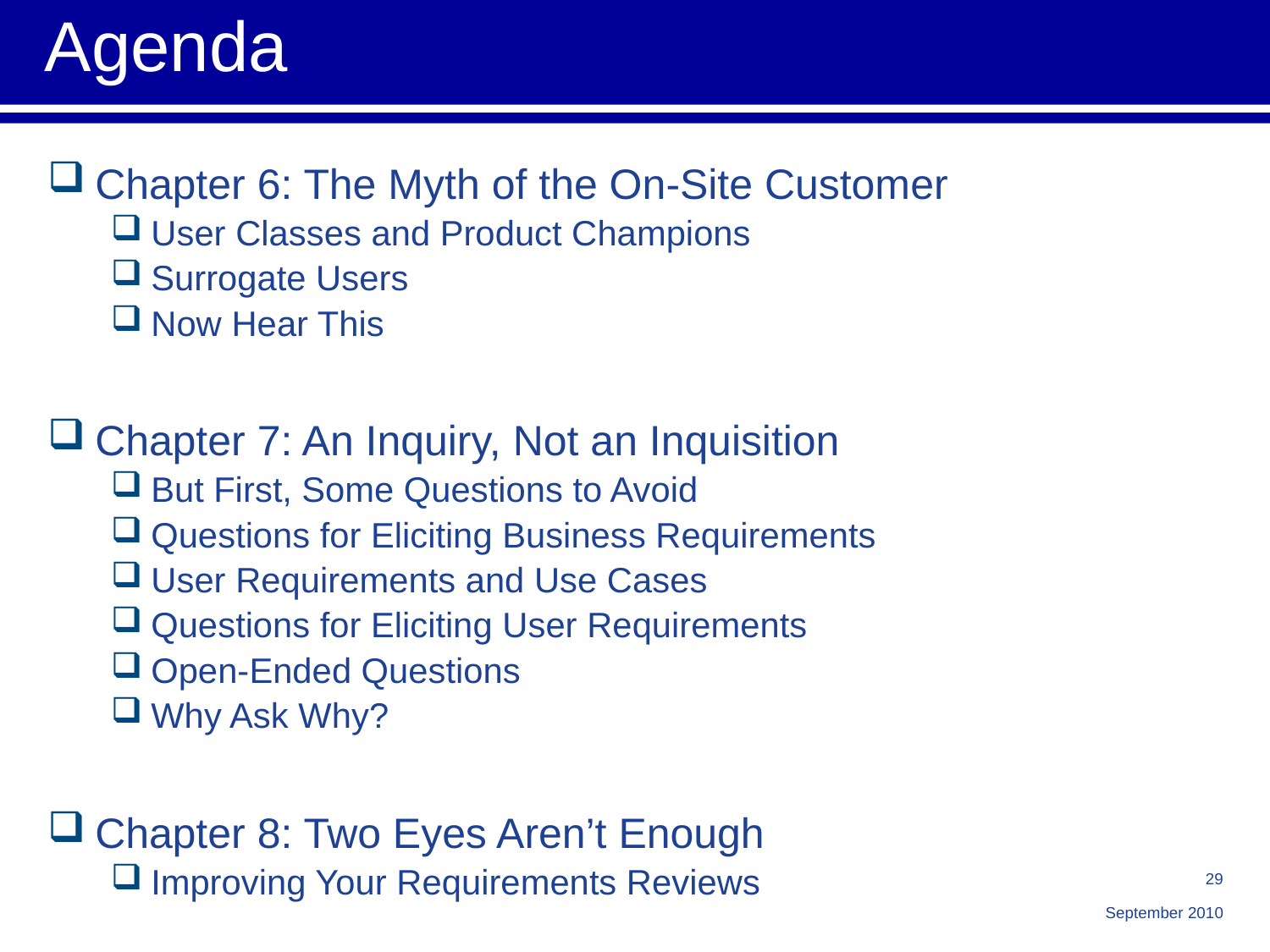

# Agenda

Chapter 6: The Myth of the On-Site Customer
User Classes and Product Champions
Surrogate Users
Now Hear This

Chapter 7: An Inquiry, Not an Inquisition
But First, Some Questions to Avoid
Questions for Eliciting Business Requirements
User Requirements and Use Cases
Questions for Eliciting User Requirements
Open-Ended Questions
Why Ask Why?

Chapter 8: Two Eyes Aren’t Enough
Improving Your Requirements Reviews